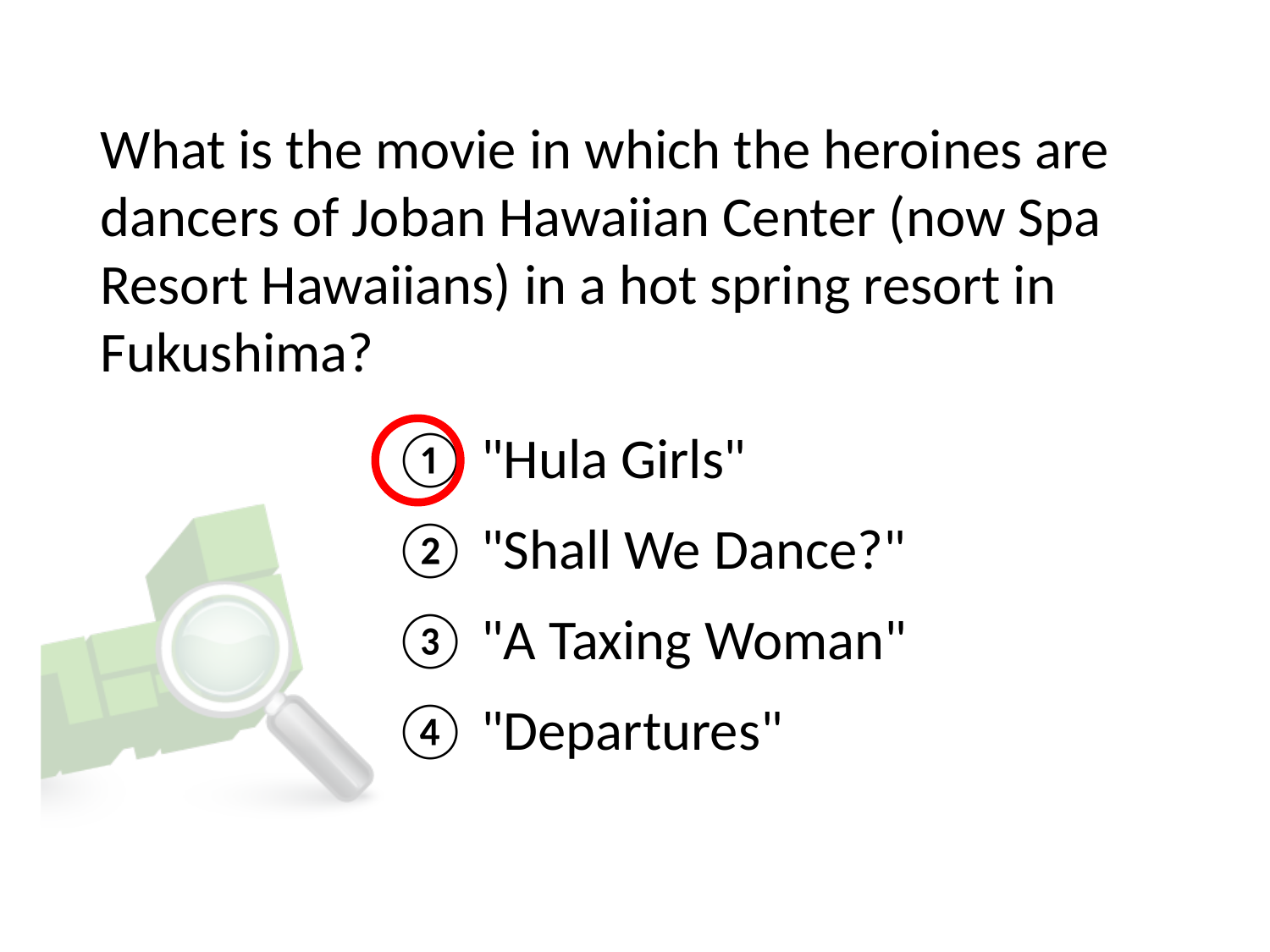

# What is the movie in which the heroines are dancers of Joban Hawaiian Center (now Spa Resort Hawaiians) in a hot spring resort in Fukushima?
① "Hula Girls"
② "Shall We Dance?"
③ "A Taxing Woman"
④ "Departures"